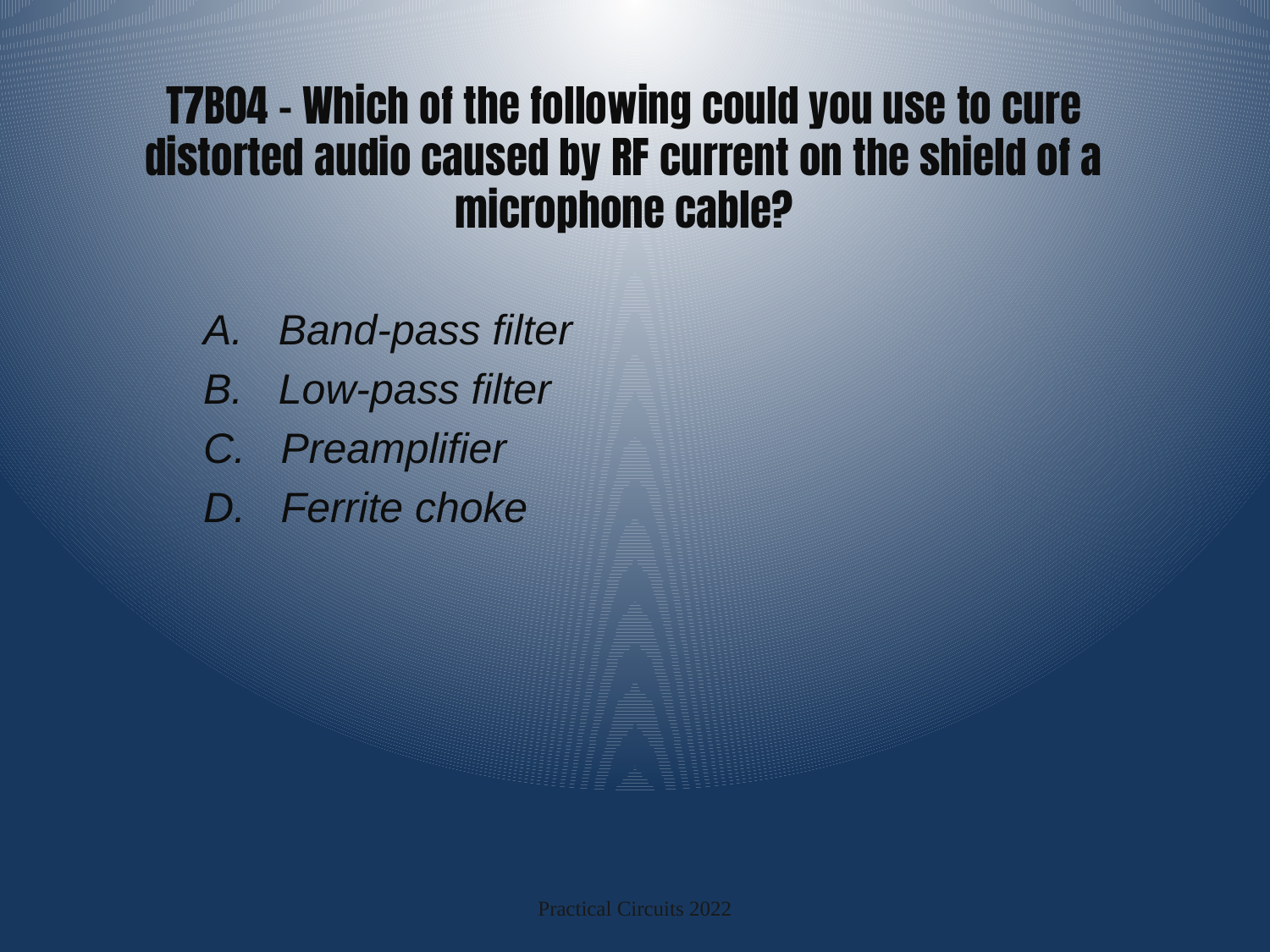

# T7B04 - Which of the following could you use to cure distorted audio caused by RF current on the shield of a microphone cable?
A.   Band-pass filter
B.   Low-pass filter
C.   Preamplifier
D.   Ferrite choke
Practical Circuits 2022